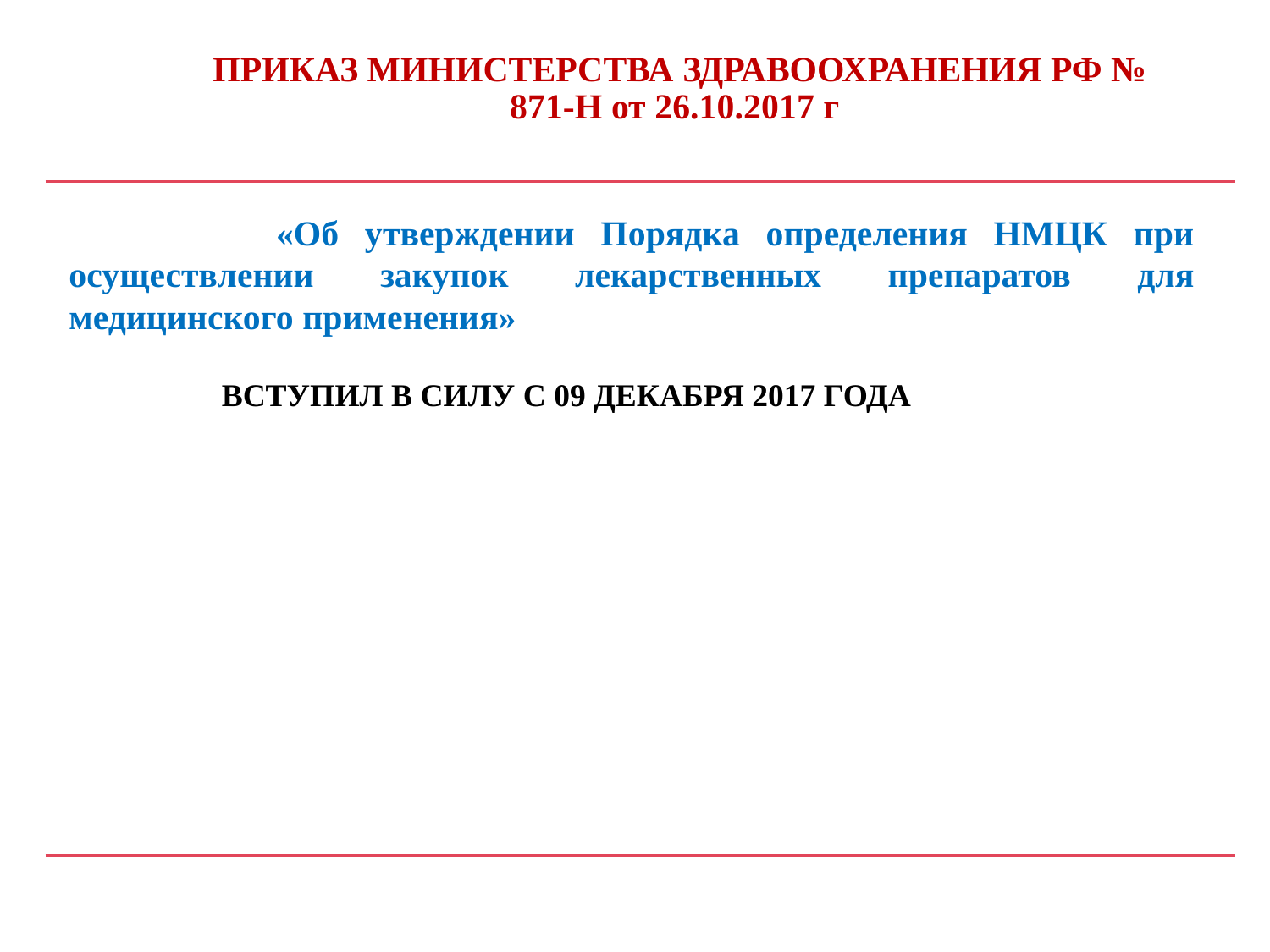

# ПРИКАЗ МИНИСТЕРСТВА ЗДРАВООХРАНЕНИЯ РФ № 871-Н от 26.10.2017 г

        «Об утверждении Порядка определения НМЦК при осуществлении закупок лекарственных препаратов для медицинского применения»

                   ВСТУПИЛ В СИЛУ С 09 ДЕКАБРЯ 2017 ГОДА